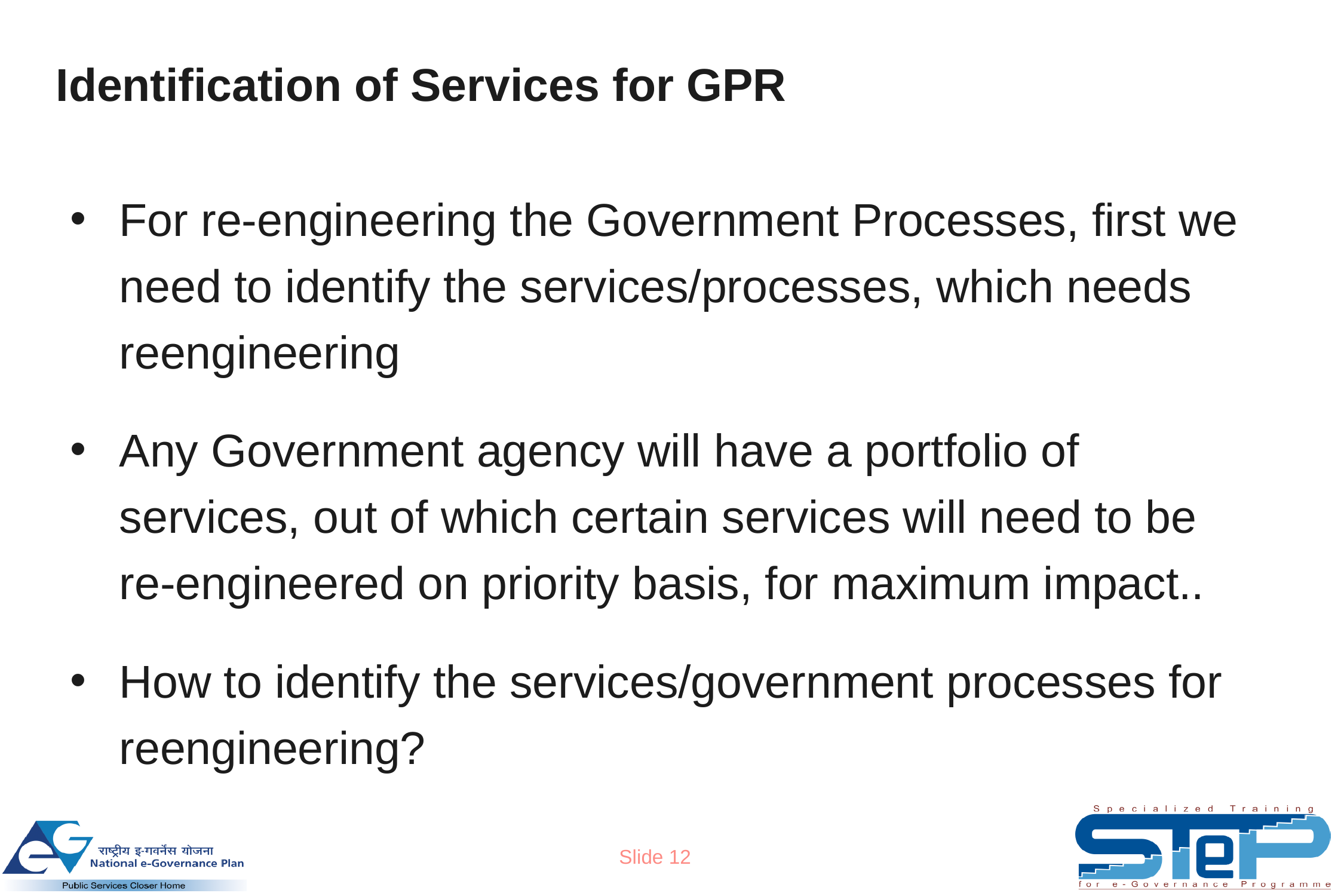

# Identification of Services for GPR
For re-engineering the Government Processes, first we need to identify the services/processes, which needs reengineering
Any Government agency will have a portfolio of services, out of which certain services will need to be
re-engineered on priority basis, for maximum impact..
How to identify the services/government processes for reengineering?